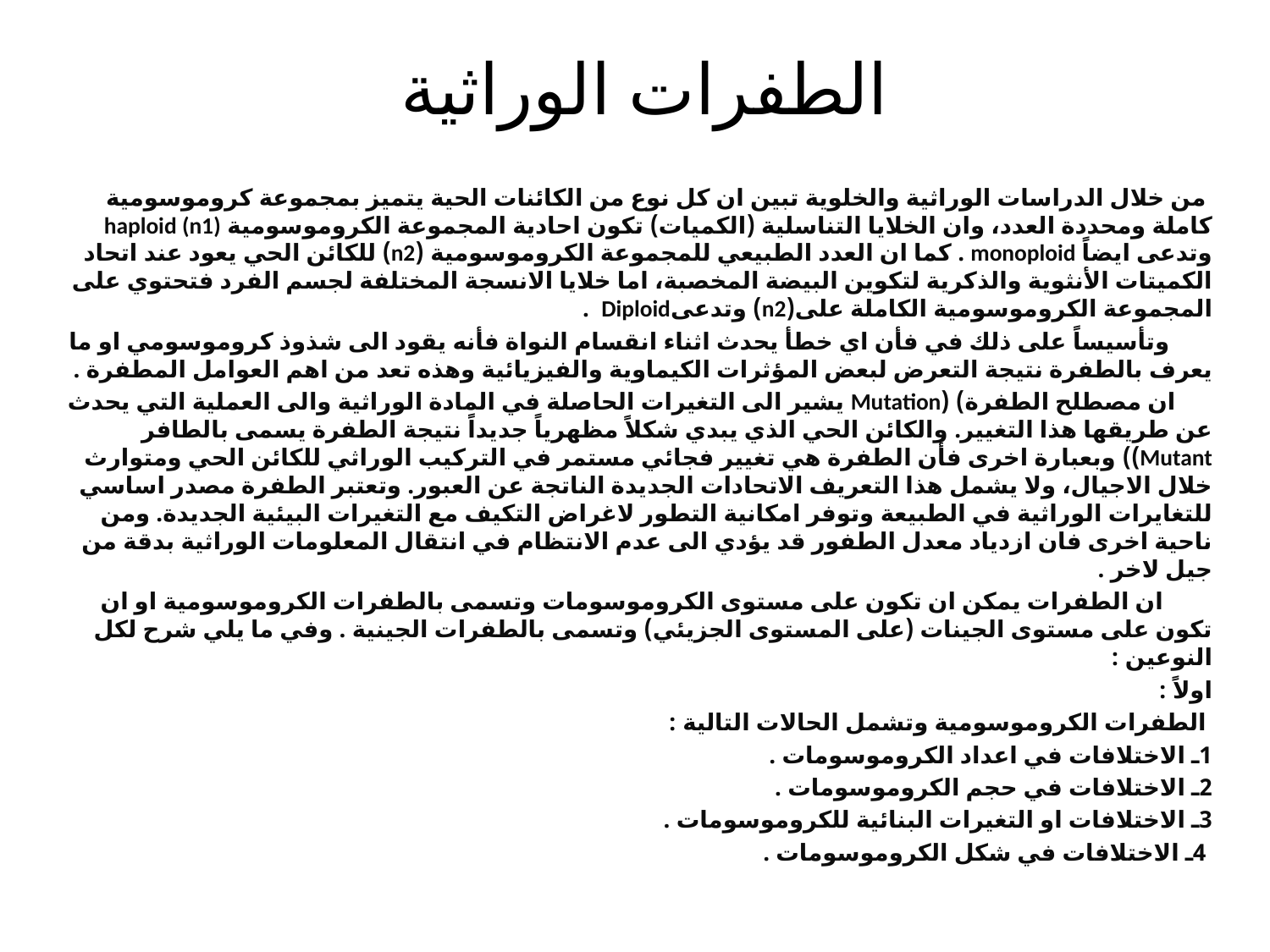

# الطفرات الوراثية
 من خلال الدراسات الوراثية والخلوية تبين ان كل نوع من الكائنات الحية يتميز بمجموعة كروموسومية كاملة ومحددة العدد، وان الخلايا التناسلية (الكميات) تكون احادية المجموعة الكروموسومية haploid (n1) وتدعى ايضاً monoploid . كما ان العدد الطبيعي للمجموعة الكروموسومية (n2) للكائن الحي يعود عند اتحاد الكميتات الأنثوية والذكرية لتكوين البيضة المخصبة، اما خلايا الانسجة المختلفة لجسم الفرد فتحتوي على المجموعة الكروموسومية الكاملة على(n2) وتدعىDiploid  .
       وتأسيساً على ذلك في فأن اي خطأ يحدث اثناء انقسام النواة فأنه يقود الى شذوذ كروموسومي او ما يعرف بالطفرة نتيجة التعرض لبعض المؤثرات الكيماوية والفيزيائية وهذه تعد من اهم العوامل المطفرة .
      ان مصطلح الطفرة) (Mutation يشير الى التغيرات الحاصلة في المادة الوراثية والى العملية التي يحدث عن طريقها هذا التغيير. والكائن الحي الذي يبدي شكلاً مظهرياً جديداً نتيجة الطفرة يسمى بالطافر Mutant)) وبعبارة اخرى فأن الطفرة هي تغيير فجائي مستمر في التركيب الوراثي للكائن الحي ومتوارث خلال الاجيال، ولا يشمل هذا التعريف الاتحادات الجديدة الناتجة عن العبور. وتعتبر الطفرة مصدر اساسي  للتغايرات الوراثية في الطبيعة وتوفر امكانية التطور لاغراض التكيف مع التغيرات البيئية الجديدة. ومن ناحية اخرى فان ازدياد معدل الطفور قد يؤدي الى عدم الانتظام في انتقال المعلومات الوراثية بدقة من جيل لاخر .
        ان الطفرات يمكن ان تكون على مستوى الكروموسومات وتسمى بالطفرات الكروموسومية او ان تكون على مستوى الجينات (على المستوى الجزيئي) وتسمى بالطفرات الجينية . وفي ما يلي شرح لكل النوعين :
اولاً :
 الطفرات الكروموسومية وتشمل الحالات التالية :
1ـ الاختلافات في اعداد الكروموسومات .
2ـ الاختلافات في حجم الكروموسومات .
3ـ الاختلافات او التغيرات البنائية للكروموسومات .
 4ـ الاختلافات في شكل الكروموسومات .